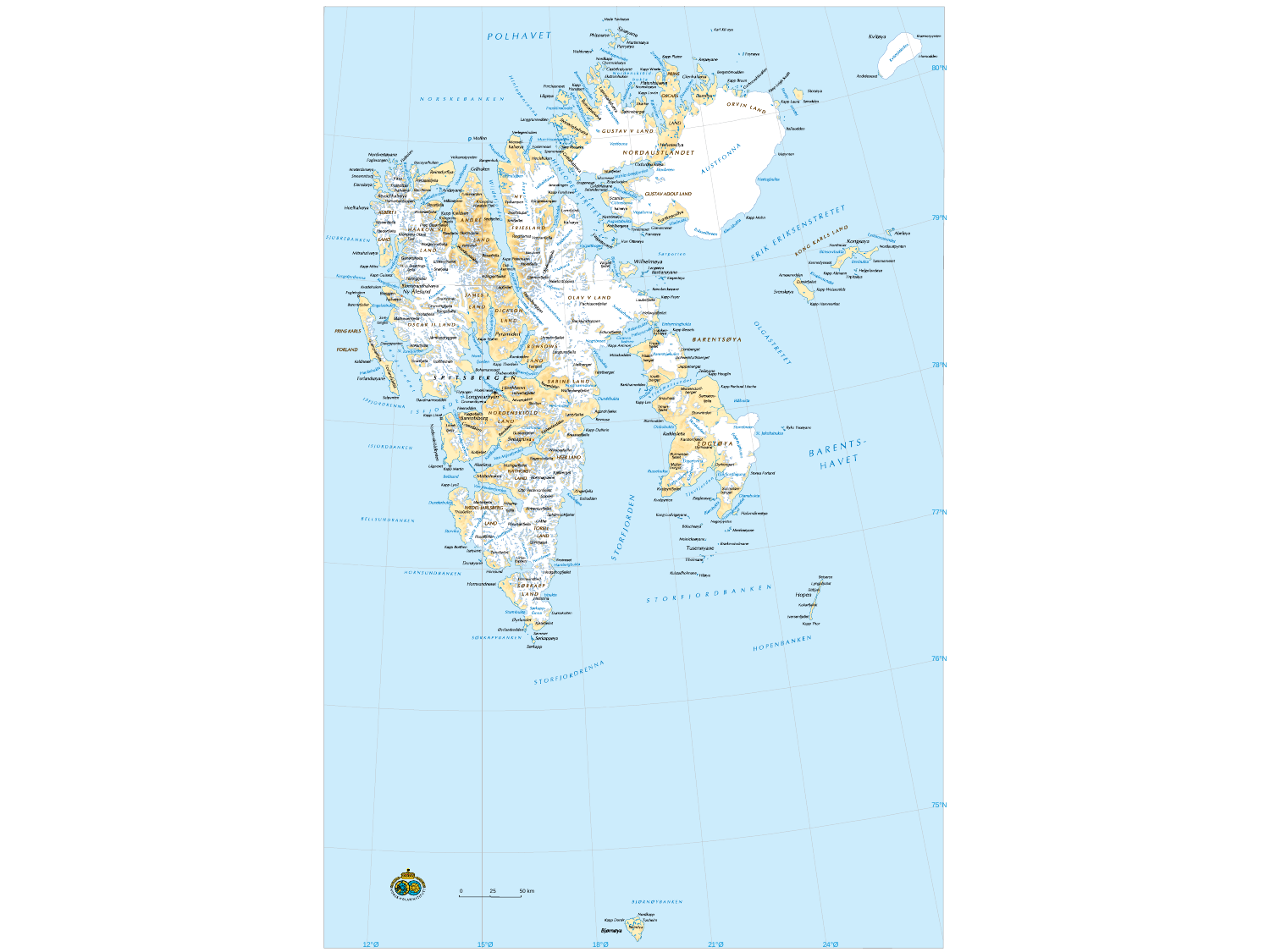

80°N

79°N

78°N

77°N

76°N

75°N

25
50 km

0

12°Ø
15°Ø
24°Ø
18°Ø
21°Ø